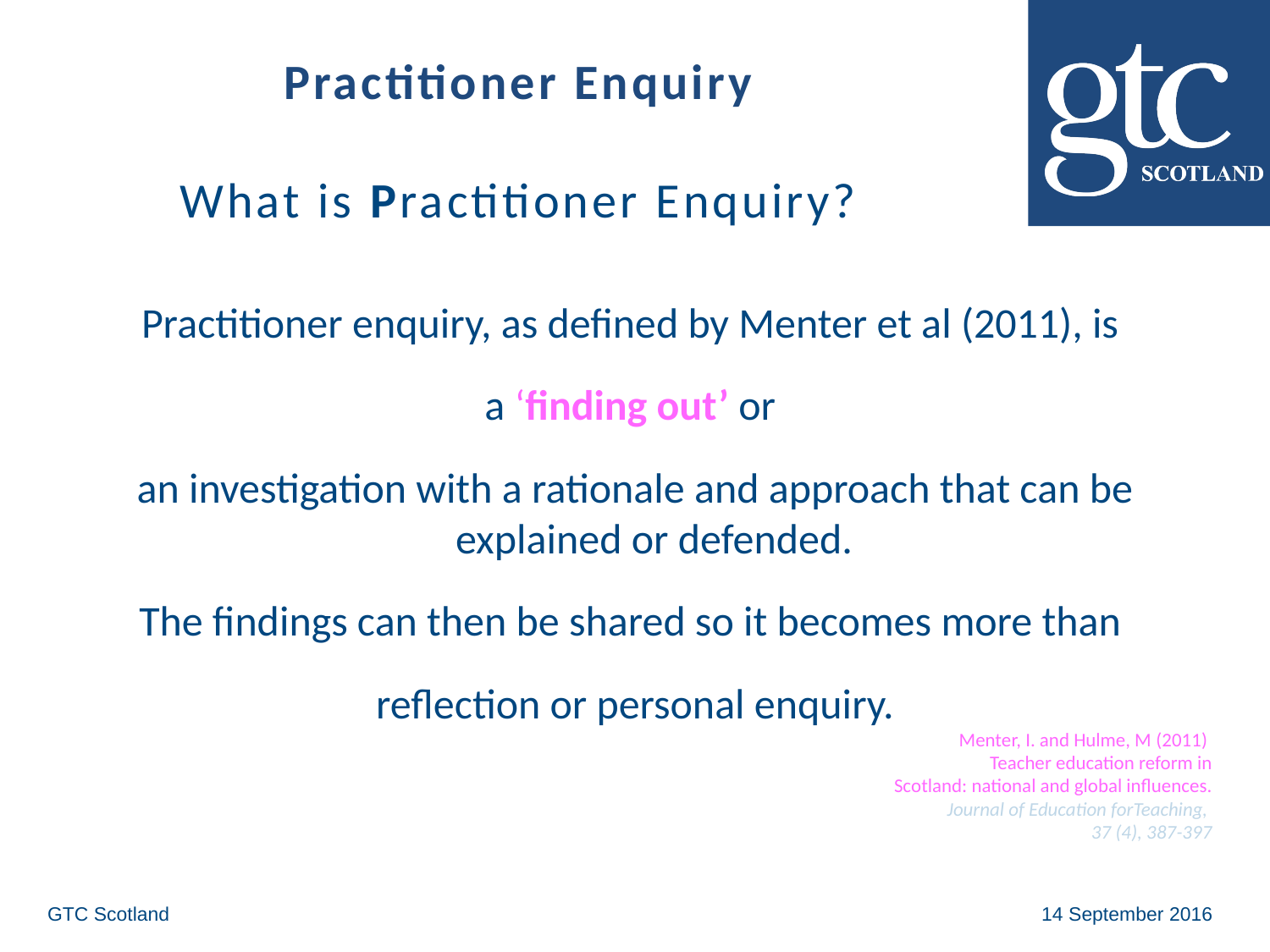

# Practitioner Enquiry What is Practitioner Enquiry?
Practitioner enquiry, as defined by Menter et al (2011), is
a ‘finding out’ or
an investigation with a rationale and approach that can be explained or defended.
The findings can then be shared so it becomes more than
reflection or personal enquiry.
Menter, I. and Hulme, M (2011)
Teacher education reform in
Scotland: national and global influences.
Journal of Education forTeaching,
37 (4), 387-397

GTC Scotland
14 September 2016